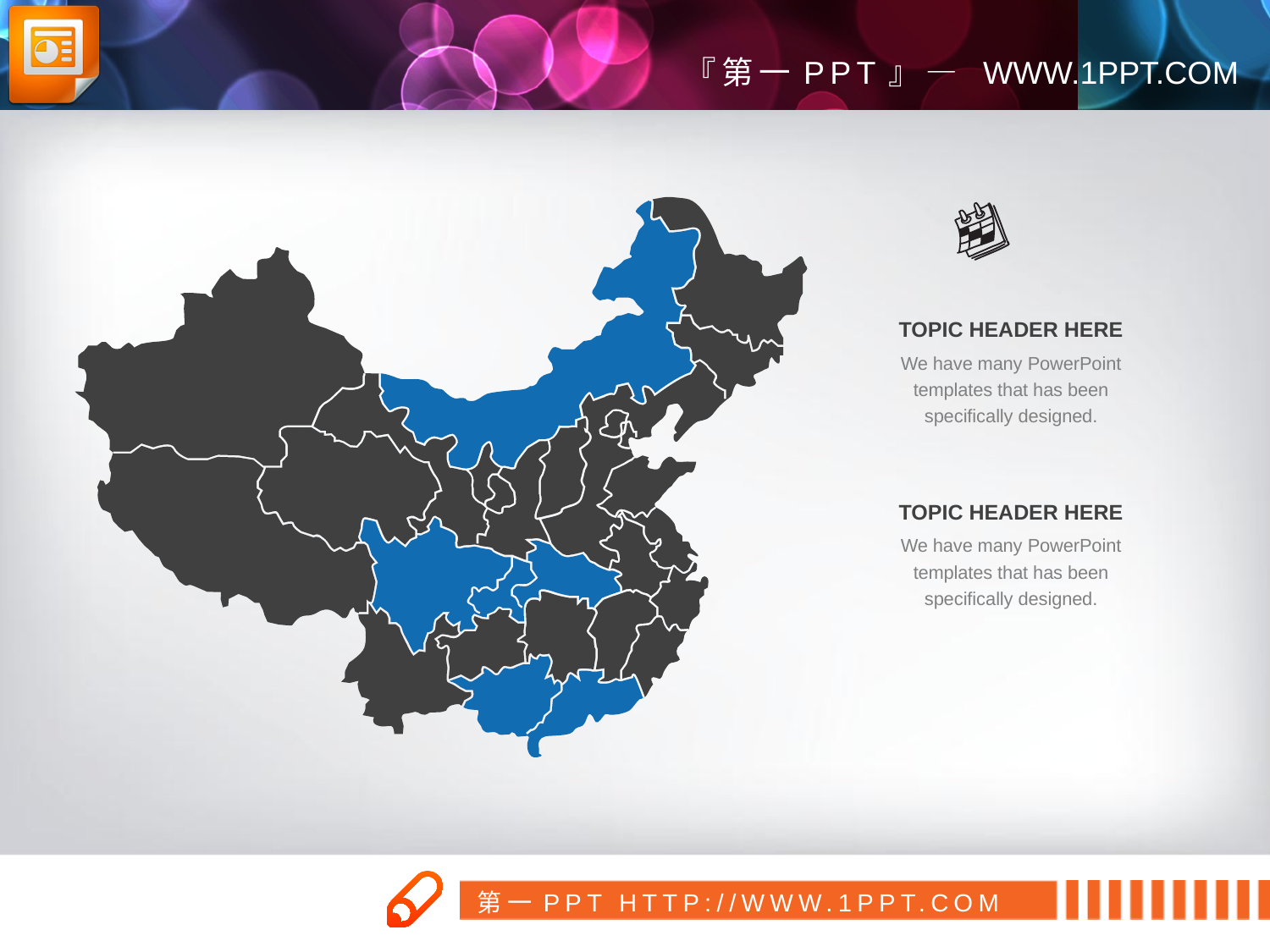

TOPIC HEADER HERE
We have many PowerPoint templates that has been specifically designed.
TOPIC HEADER HERE
We have many PowerPoint templates that has been specifically designed.